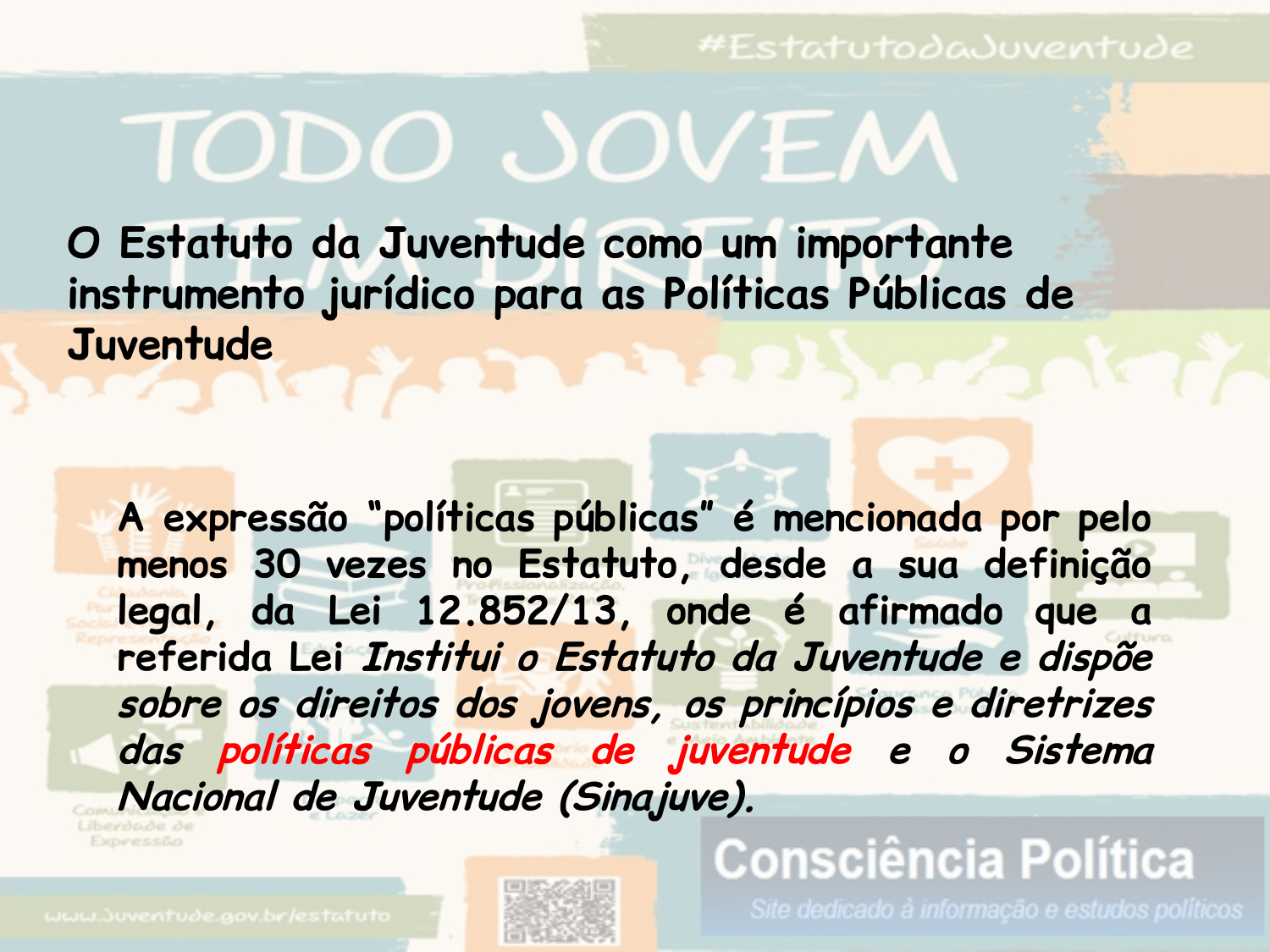

O Estatuto da Juventude como um importante instrumento jurídico para as Políticas Públicas de Juventude
A expressão “políticas públicas” é mencionada por pelo menos 30 vezes no Estatuto, desde a sua definição legal, da Lei 12.852/13, onde é afirmado que a referida Lei Institui o Estatuto da Juventude e dispõe sobre os direitos dos jovens, os princípios e diretrizes das políticas públicas de juventude e o Sistema Nacional de Juventude (Sinajuve).